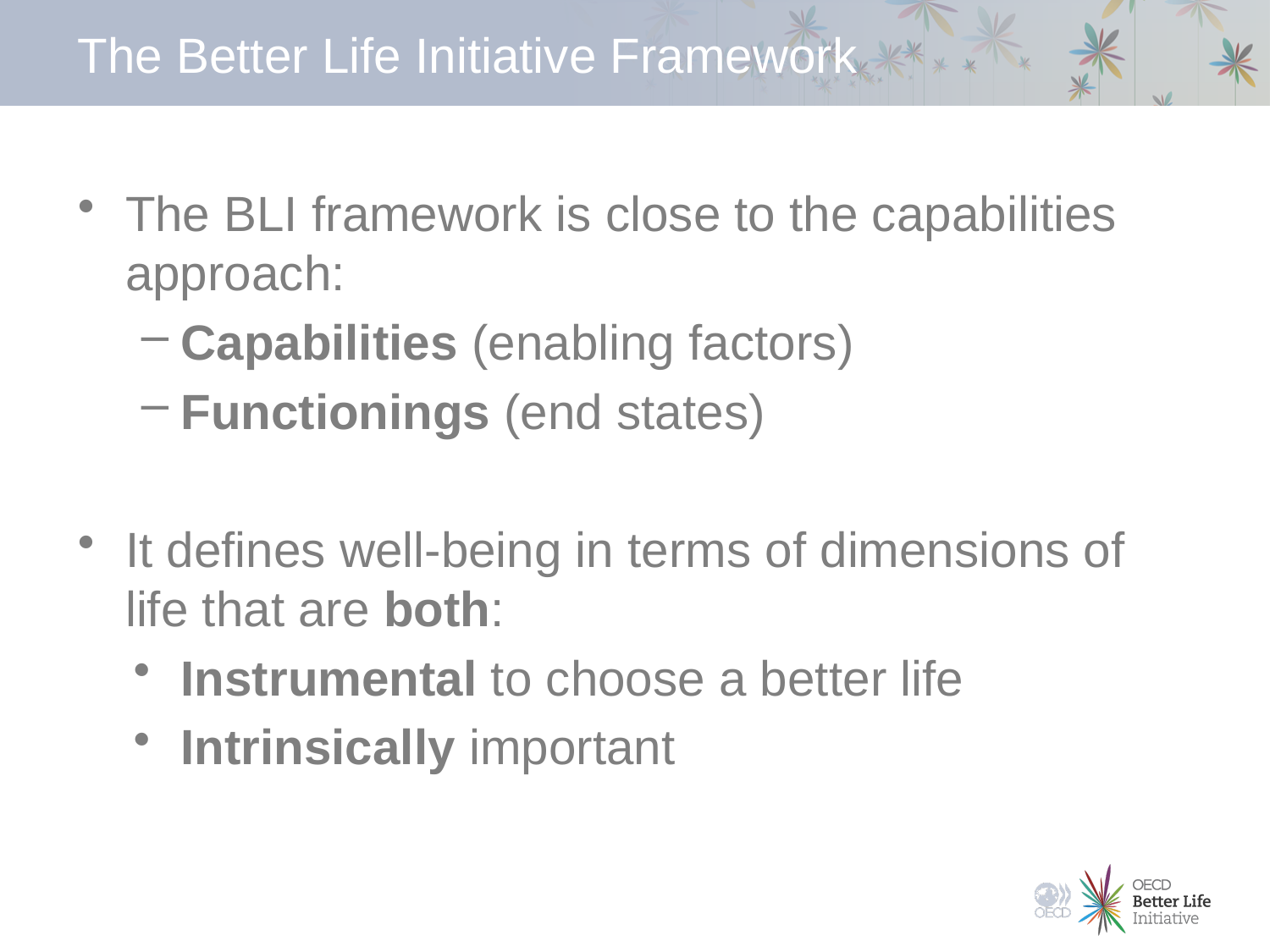

# The Better Life Initiative Framework
The BLI framework is close to the capabilities approach:
Capabilities (enabling factors)
Functionings (end states)

It defines well-being in terms of dimensions of life that are both:
Instrumental to choose a better life
Intrinsically important